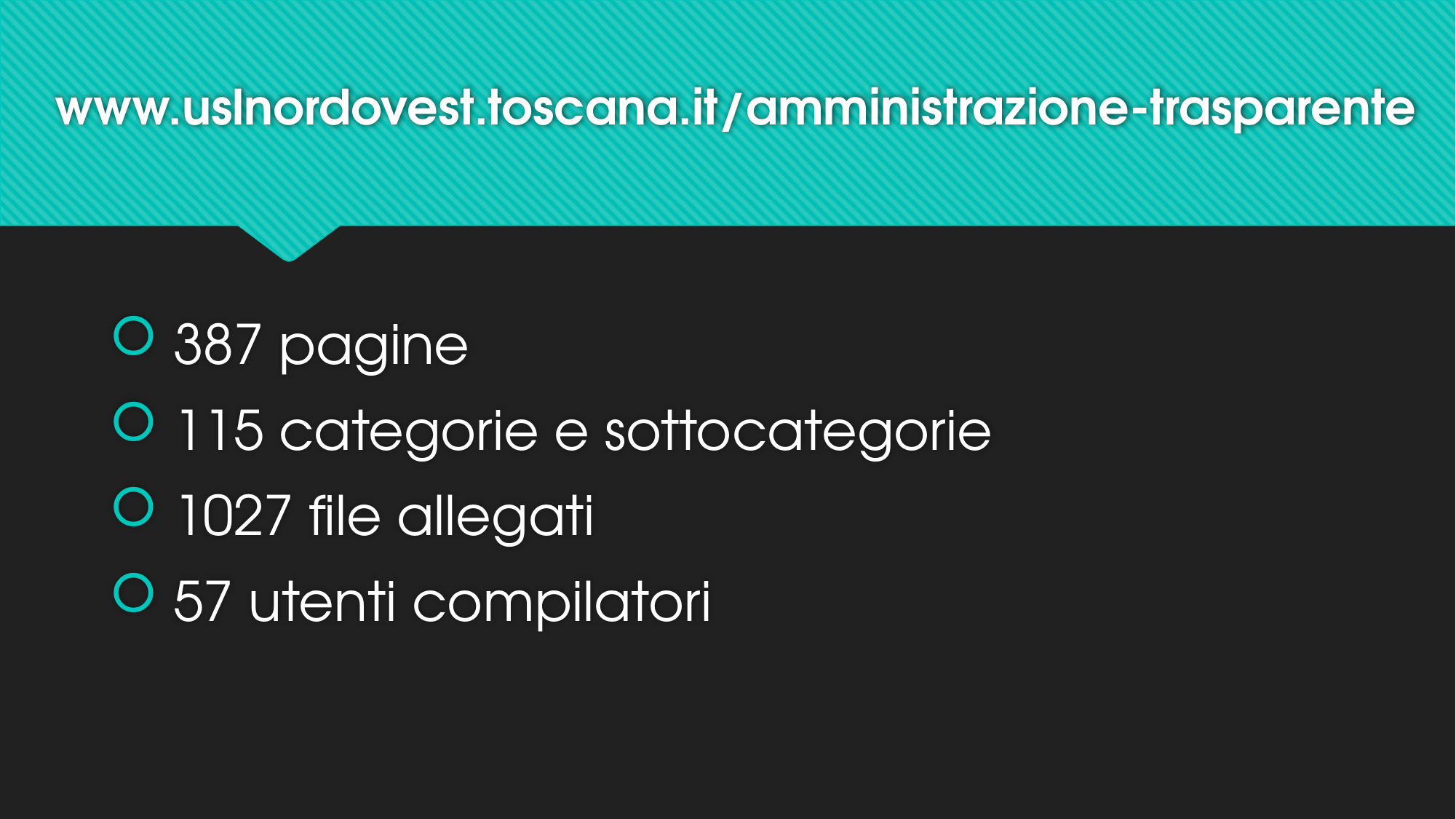

# www.uslnordovest.toscana.it/amministrazione-trasparente
 387 pagine
 115 categorie e sottocategorie
 1027 file allegati
 57 utenti compilatori